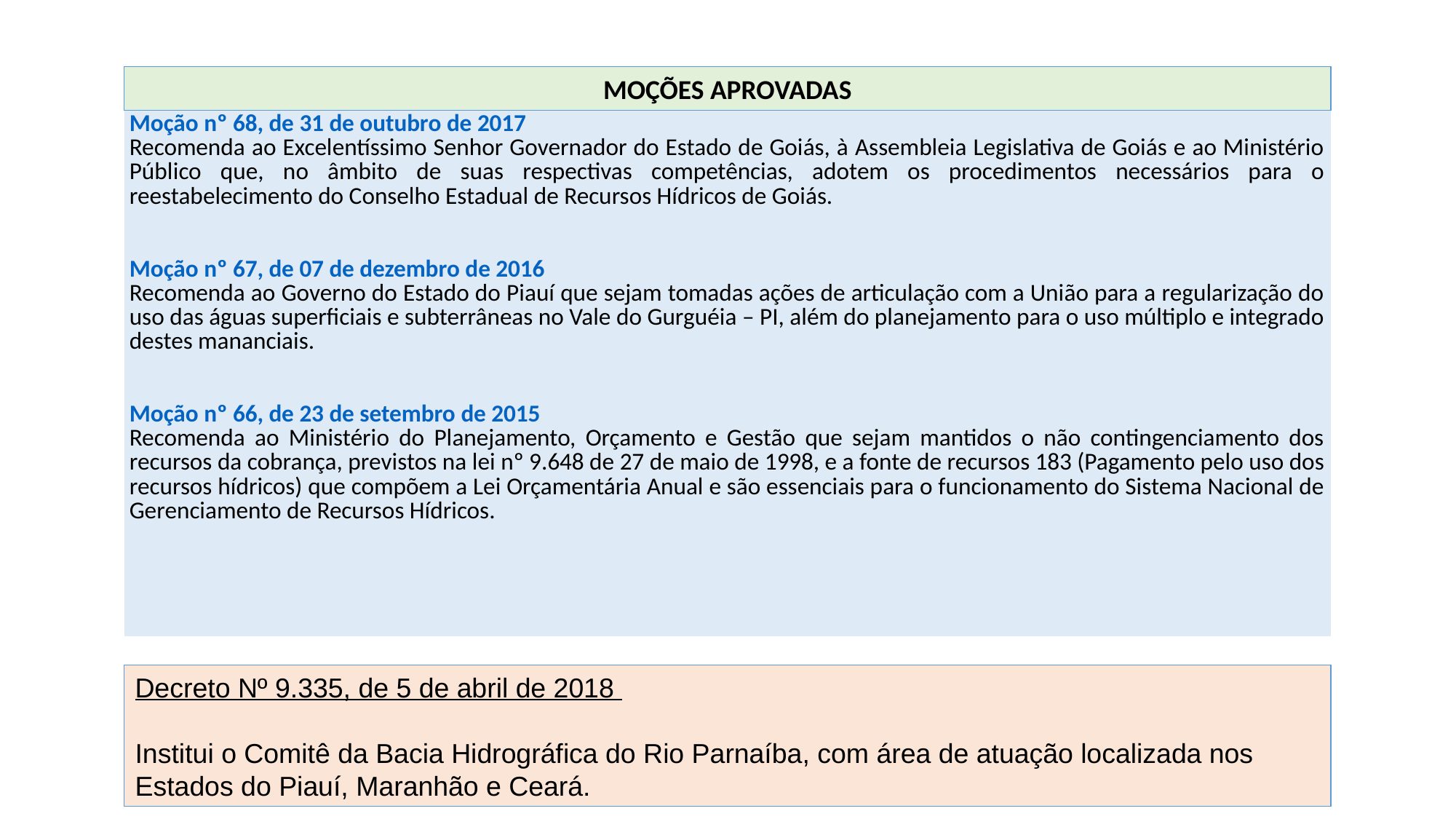

MOÇÕES APROVADAS
| Moção nº 68, de 31 de outubro de 2017 Recomenda ao Excelentíssimo Senhor Governador do Estado de Goiás, à Assembleia Legislativa de Goiás e ao Ministério Público que, no âmbito de suas respectivas competências, adotem os procedimentos necessários para o reestabelecimento do Conselho Estadual de Recursos Hídricos de Goiás. Moção nº 67, de 07 de dezembro de 2016 Recomenda ao Governo do Estado do Piauí que sejam tomadas ações de articulação com a União para a regularização do uso das águas superficiais e subterrâneas no Vale do Gurguéia – PI, além do planejamento para o uso múltiplo e integrado destes mananciais. Moção nº 66, de 23 de setembro de 2015 Recomenda ao Ministério do Planejamento, Orçamento e Gestão que sejam mantidos o não contingenciamento dos recursos da cobrança, previstos na lei nº 9.648 de 27 de maio de 1998, e a fonte de recursos 183 (Pagamento pelo uso dos recursos hídricos) que compõem a Lei Orçamentária Anual e são essenciais para o funcionamento do Sistema Nacional de Gerenciamento de Recursos Hídricos. |
| --- |
| Moções |
| --- |
Decreto Nº 9.335, de 5 de abril de 2018
Institui o Comitê da Bacia Hidrográfica do Rio Parnaíba, com área de atuação localizada nos Estados do Piauí, Maranhão e Ceará.